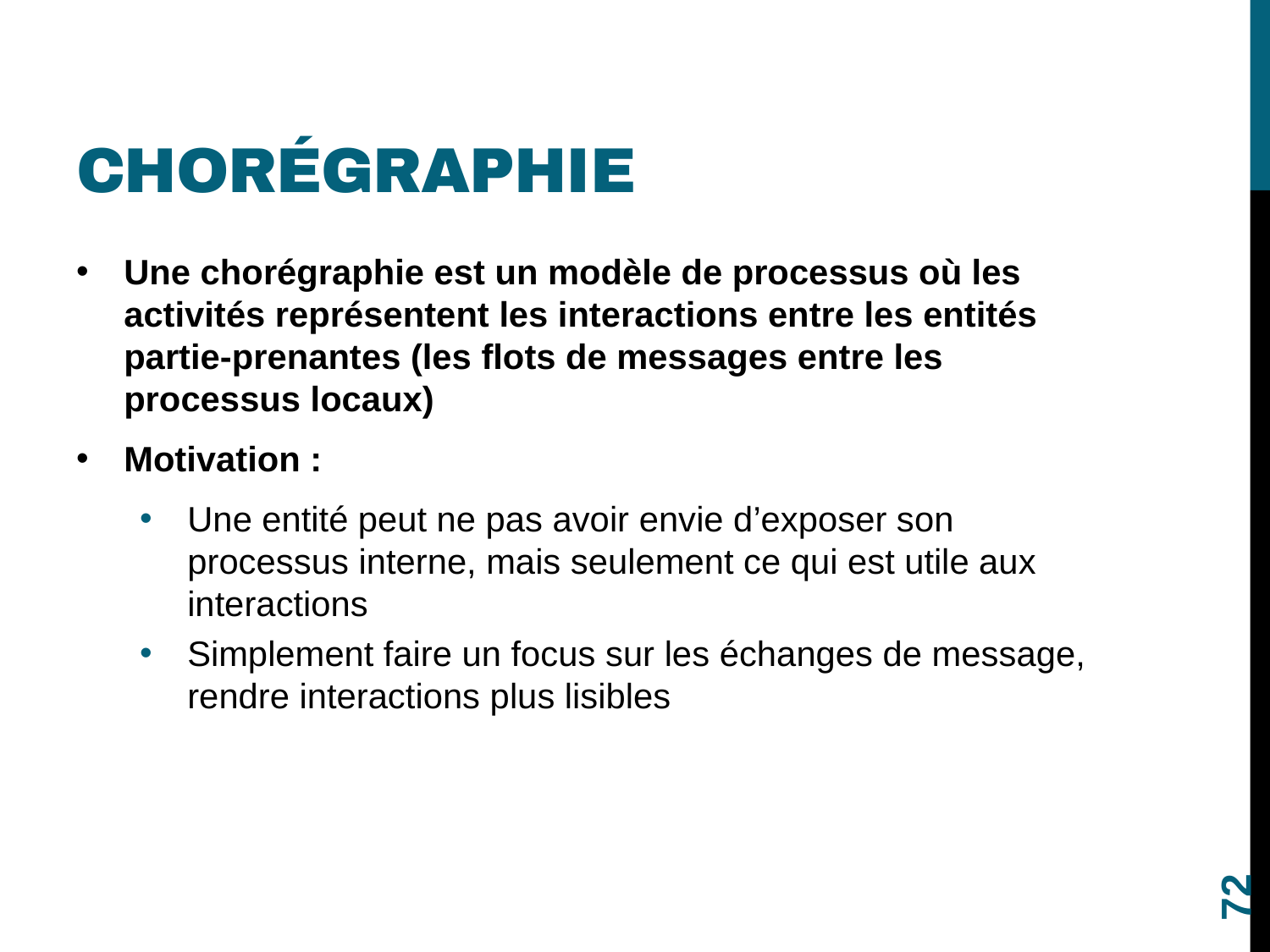

# chorégraphie
Une chorégraphie est un modèle de processus où les activités représentent les interactions entre les entités partie-prenantes (les flots de messages entre les processus locaux)
Motivation :
Une entité peut ne pas avoir envie d’exposer son processus interne, mais seulement ce qui est utile aux interactions
Simplement faire un focus sur les échanges de message, rendre interactions plus lisibles

72